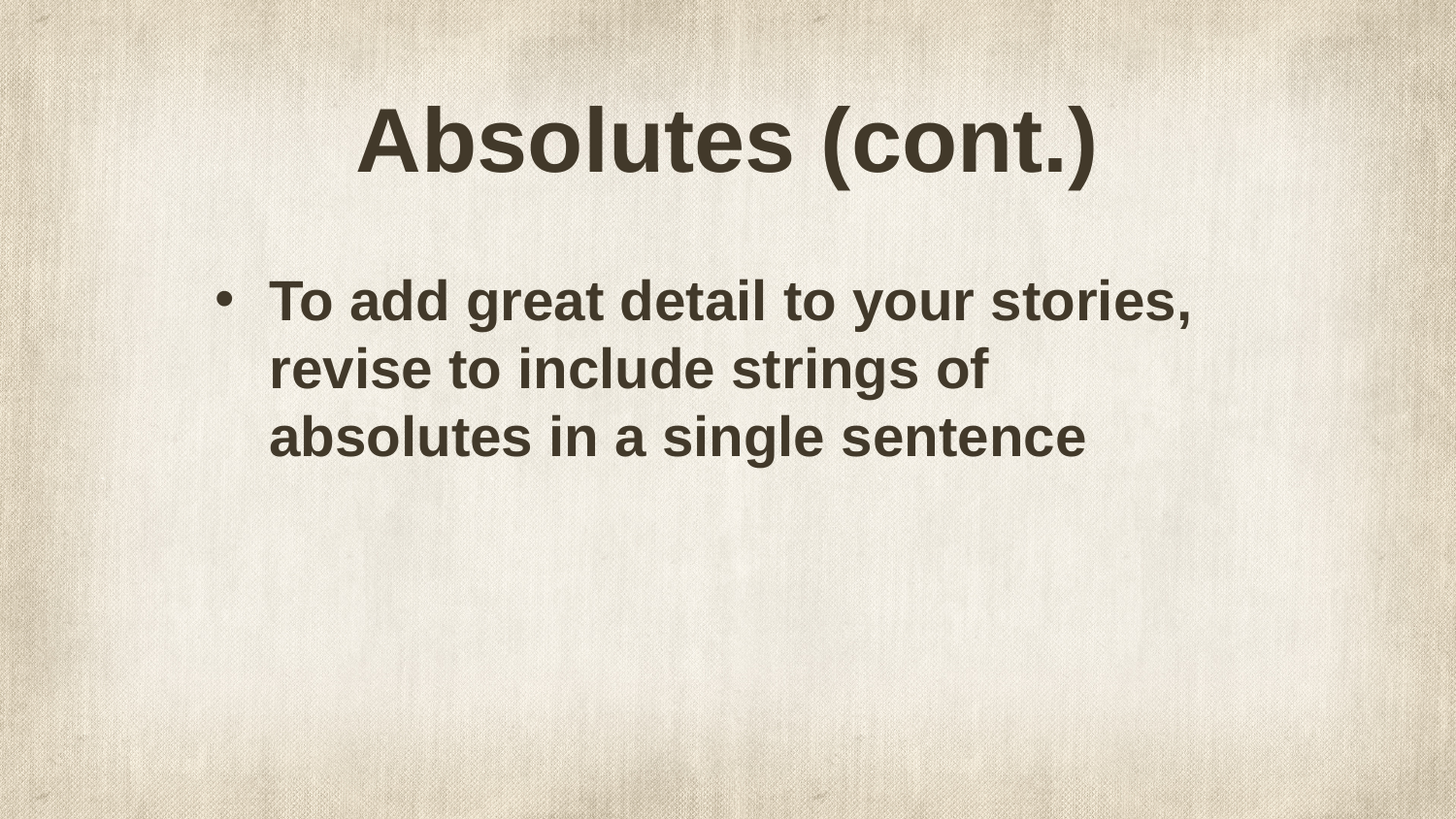

# Absolutes (cont.)
To add great detail to your stories, revise to include strings of absolutes in a single sentence